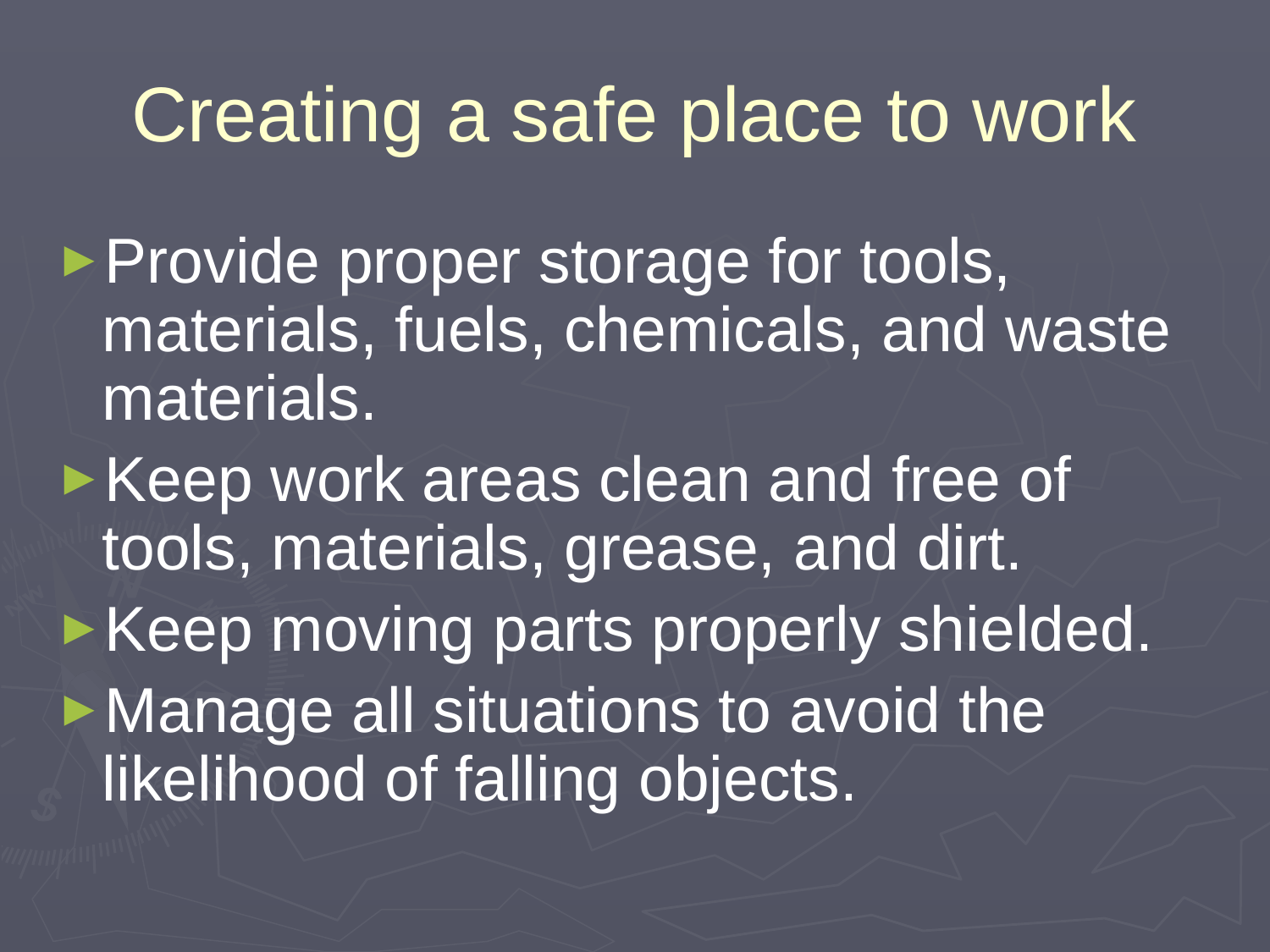

# Creating a safe place to work
Provide proper storage for tools, materials, fuels, chemicals, and waste materials.
Keep work areas clean and free of tools, materials, grease, and dirt.
Keep moving parts properly shielded.
Manage all situations to avoid the likelihood of falling objects.